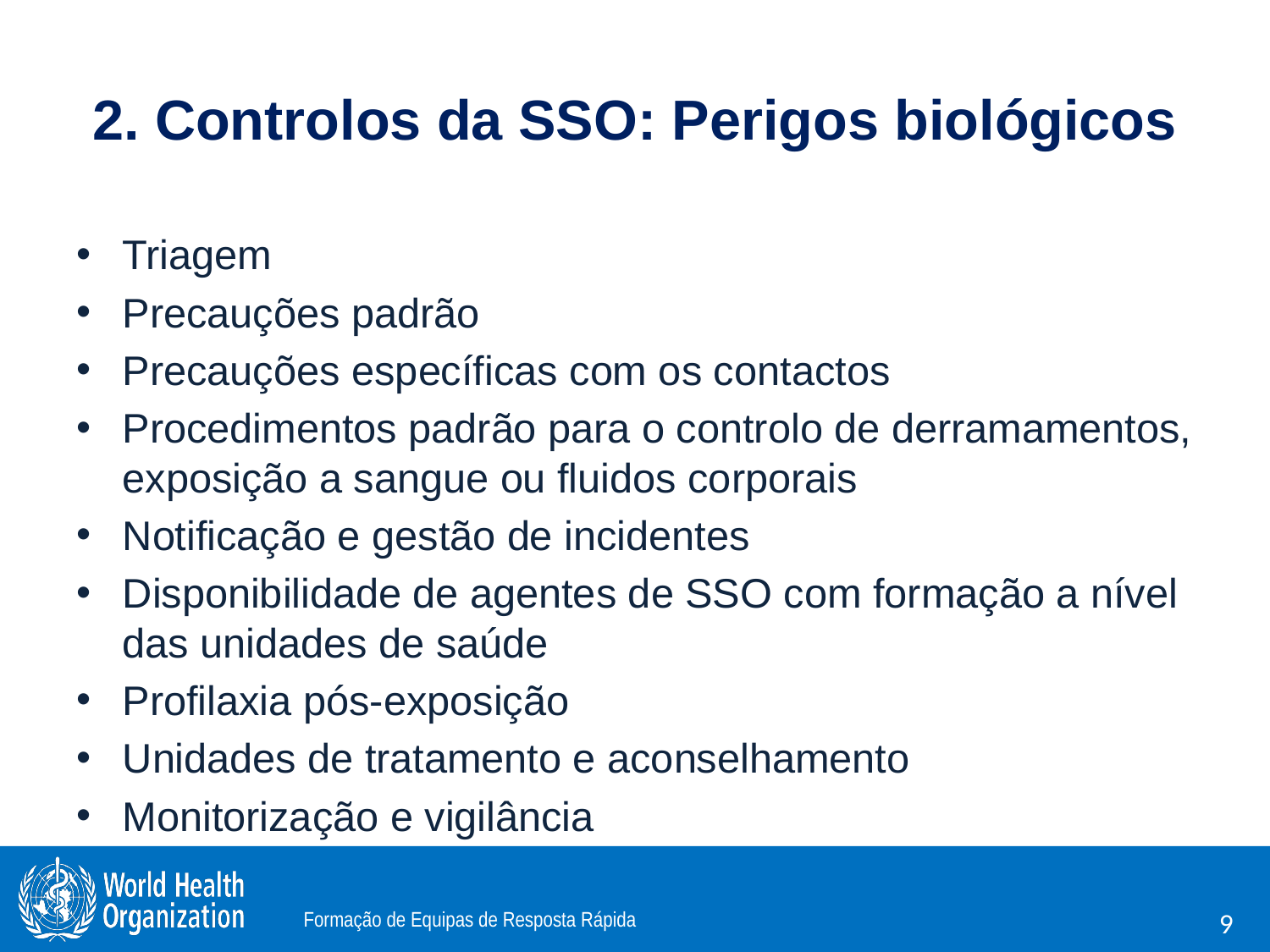

# 2. Controlos da SSO: Perigos biológicos
Triagem
Precauções padrão
Precauções específicas com os contactos
Procedimentos padrão para o controlo de derramamentos, exposição a sangue ou fluidos corporais
Notificação e gestão de incidentes
Disponibilidade de agentes de SSO com formação a nível das unidades de saúde
Profilaxia pós-exposição
Unidades de tratamento e aconselhamento
Monitorização e vigilância